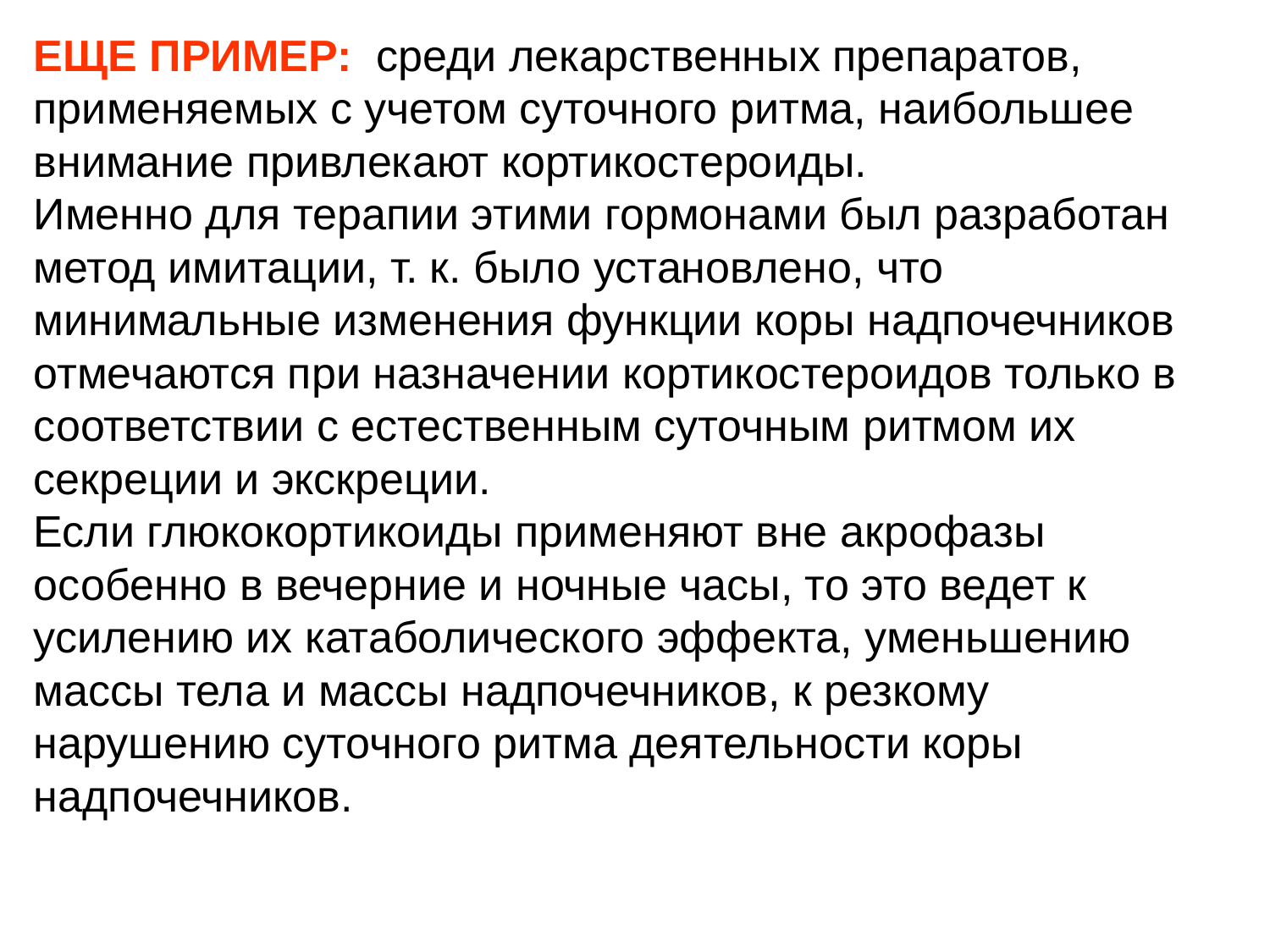

ЕЩЕ ПРИМЕР:  среди лекарственных препаратов, применяемых с учетом суточного ритма, наибольшее внимание привлекают кортикостероиды.
Именно для терапии этими гормонами был разработан метод имитации, т. к. было установлено, что минимальные изменения функции коры надпочечников отмечаются при назначении кортикостероидов только в соответствии с естественным суточным ритмом их секреции и экскреции.
Если глюкокортикоиды применяют вне акрофазы особенно в вечерние и ночные часы, то это ведет к усилению их катаболического эффекта, уменьшению массы тела и массы надпочечников, к резкому нарушению суточного ритма деятельности коры надпочечников.